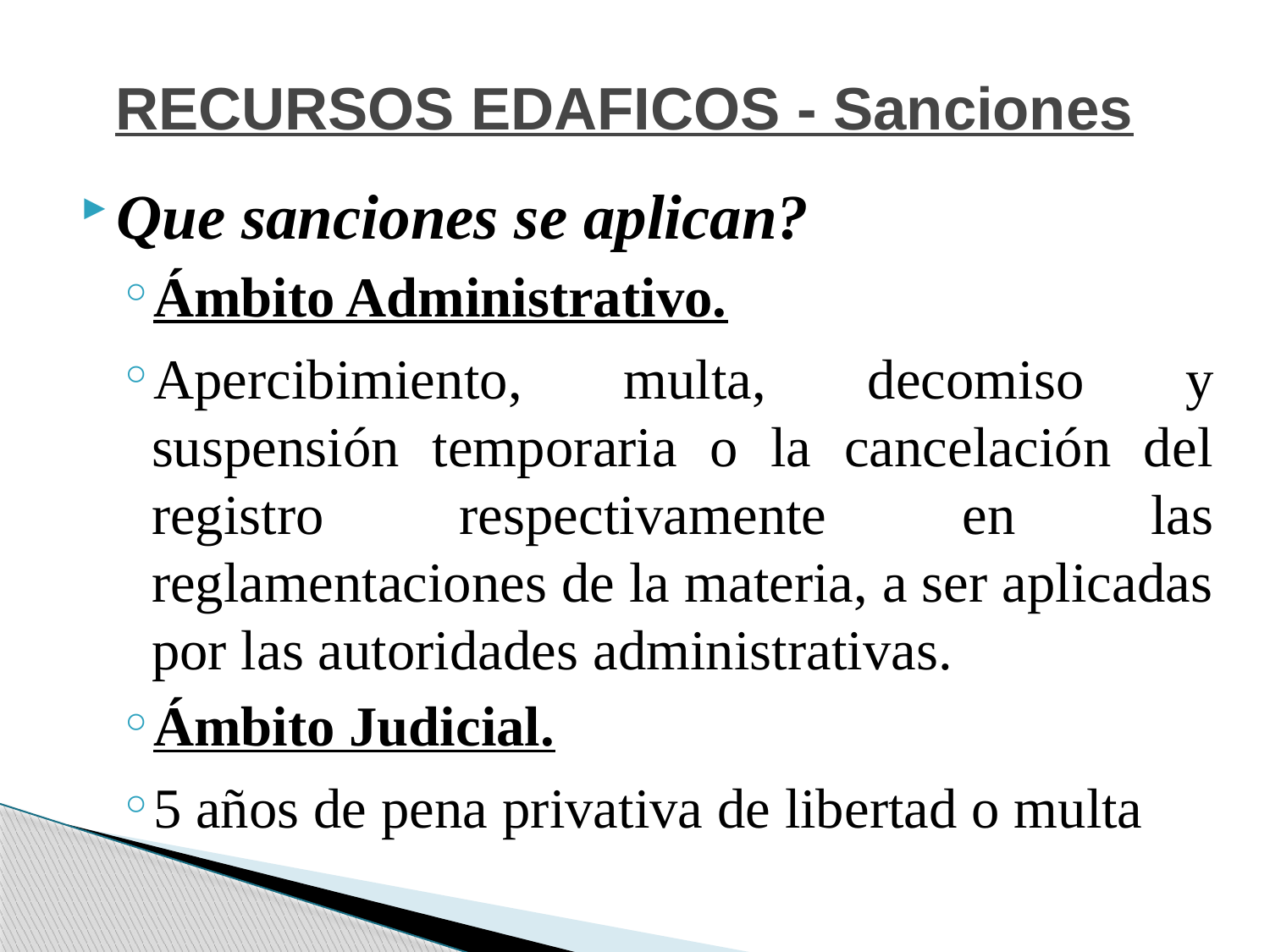

# RECURSOS EDAFICOS - Sanciones
Que sanciones se aplican?
Ámbito Administrativo.
Apercibimiento, multa, decomiso y suspensión temporaria o la cancelación del registro respectivamente en las reglamentaciones de la materia, a ser aplicadas por las autoridades administrativas.
Ámbito Judicial.
5 años de pena privativa de libertad o multa